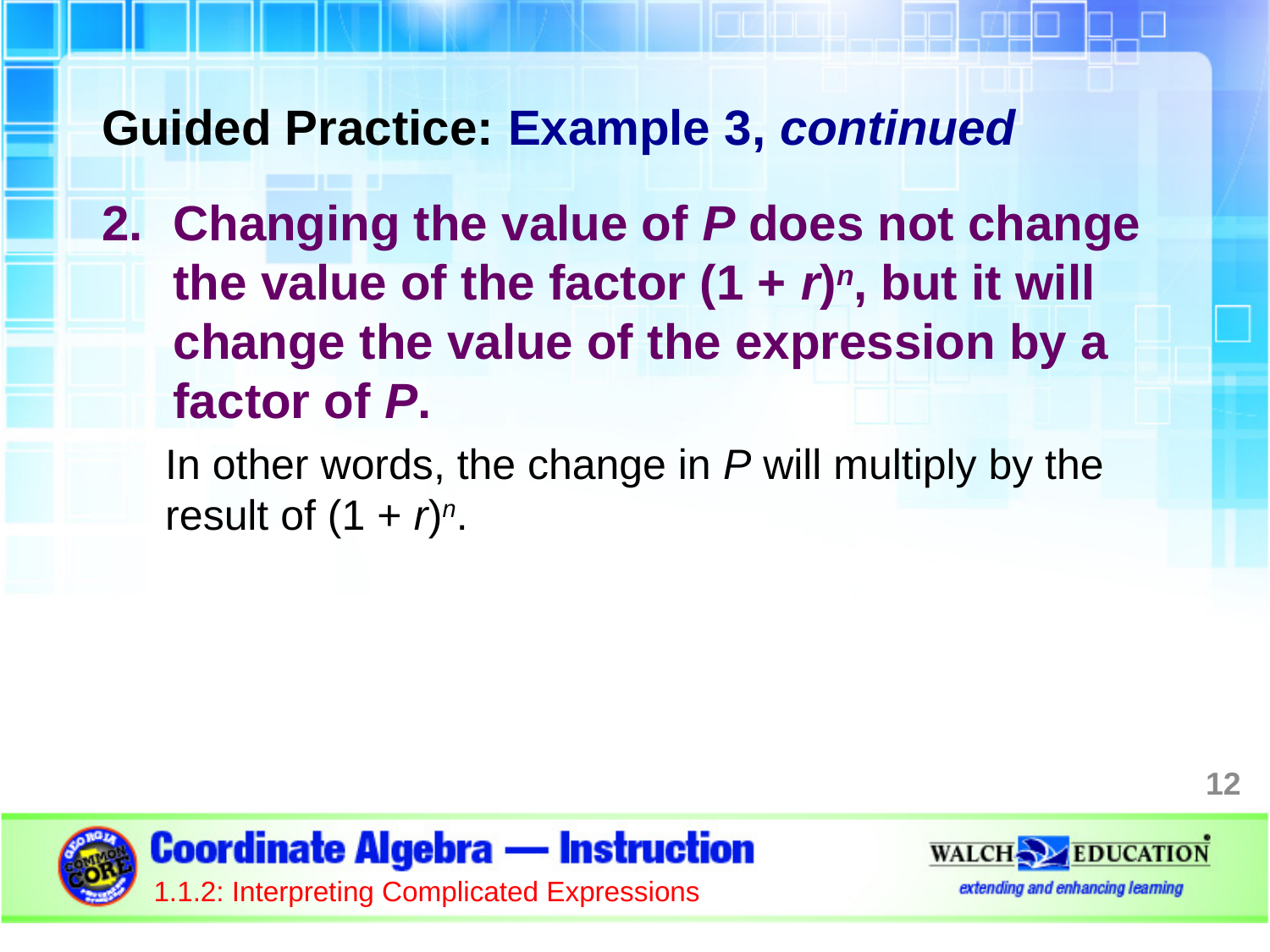

Guided Practice: Example 3, continued

Changing the value of P does not change the value of the factor (1 + r)n, but it will change the value of the expression by a factor of P.
In other words, the change in P will multiply by the result of (1 + r)n.
12
1.1.2: Interpreting Complicated Expressions